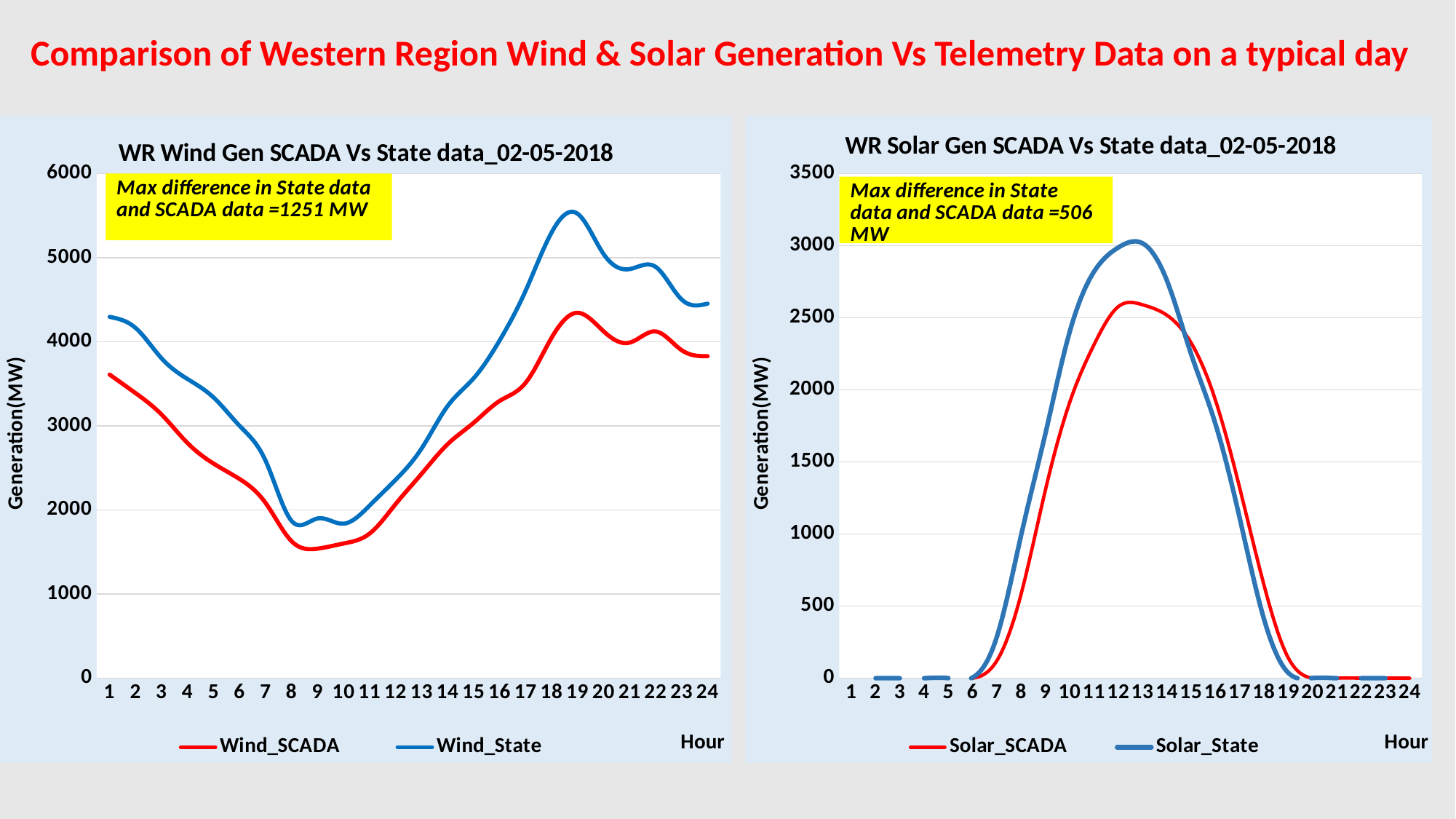

Comparison of Western Region Wind & Solar Generation Vs Telemetry Data on a typical day

### Chart: WR Wind Gen SCADA Vs State data_02-05-2018

| Category | Wind_SCADA | Wind_State |
|---|---|---|

### Chart: WR Solar Gen SCADA Vs State data_02-05-2018

| Category | Solar_SCADA | Solar_State |
|---|---|---|